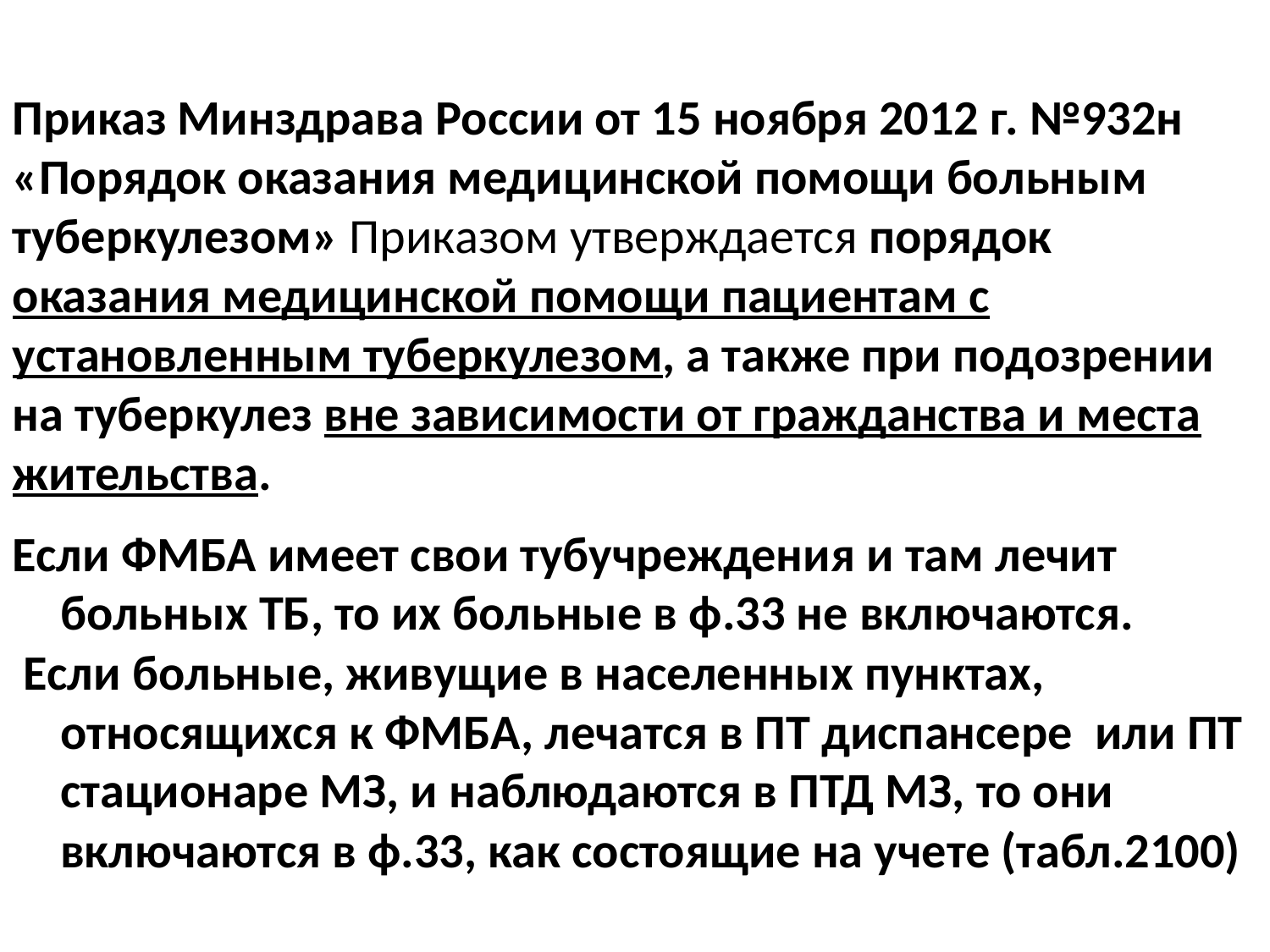

Приказ Минздрава России от 15 ноября 2012 г. №932н «Порядок оказания медицинской помощи больным туберкулезом» Приказом утверждается порядок оказания медицинской помощи пациентам с установленным туберкулезом, а также при подозрении на туберкулез вне зависимости от гражданства и места жительства.
Если ФМБА имеет свои тубучреждения и там лечит больных ТБ, то их больные в ф.33 не включаются.
 Если больные, живущие в населенных пунктах, относящихся к ФМБА, лечатся в ПТ диспансере  или ПТ стационаре МЗ, и наблюдаются в ПТД МЗ, то они  включаются в ф.33, как состоящие на учете (табл.2100)